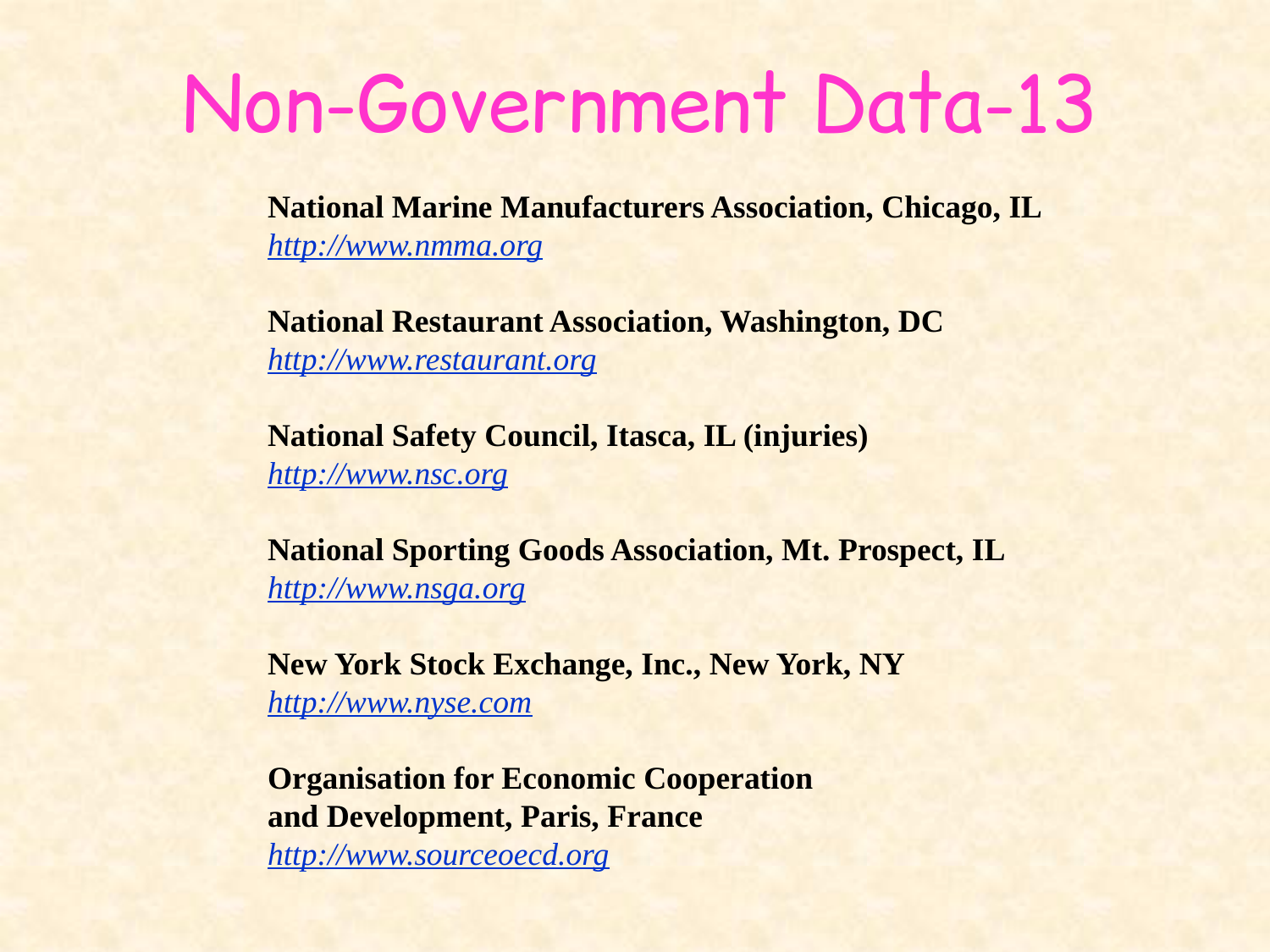

# Non-Government Data-13
National Marine Manufacturers Association, Chicago, IL
http://www.nmma.org

National Restaurant Association, Washington, DC
http://www.restaurant.org

National Safety Council, Itasca, IL (injuries)
http://www.nsc.org

National Sporting Goods Association, Mt. Prospect, IL
http://www.nsga.org

New York Stock Exchange, Inc., New York, NY
http://www.nyse.com

Organisation for Economic Cooperation
and Development, Paris, France
http://www.sourceoecd.org